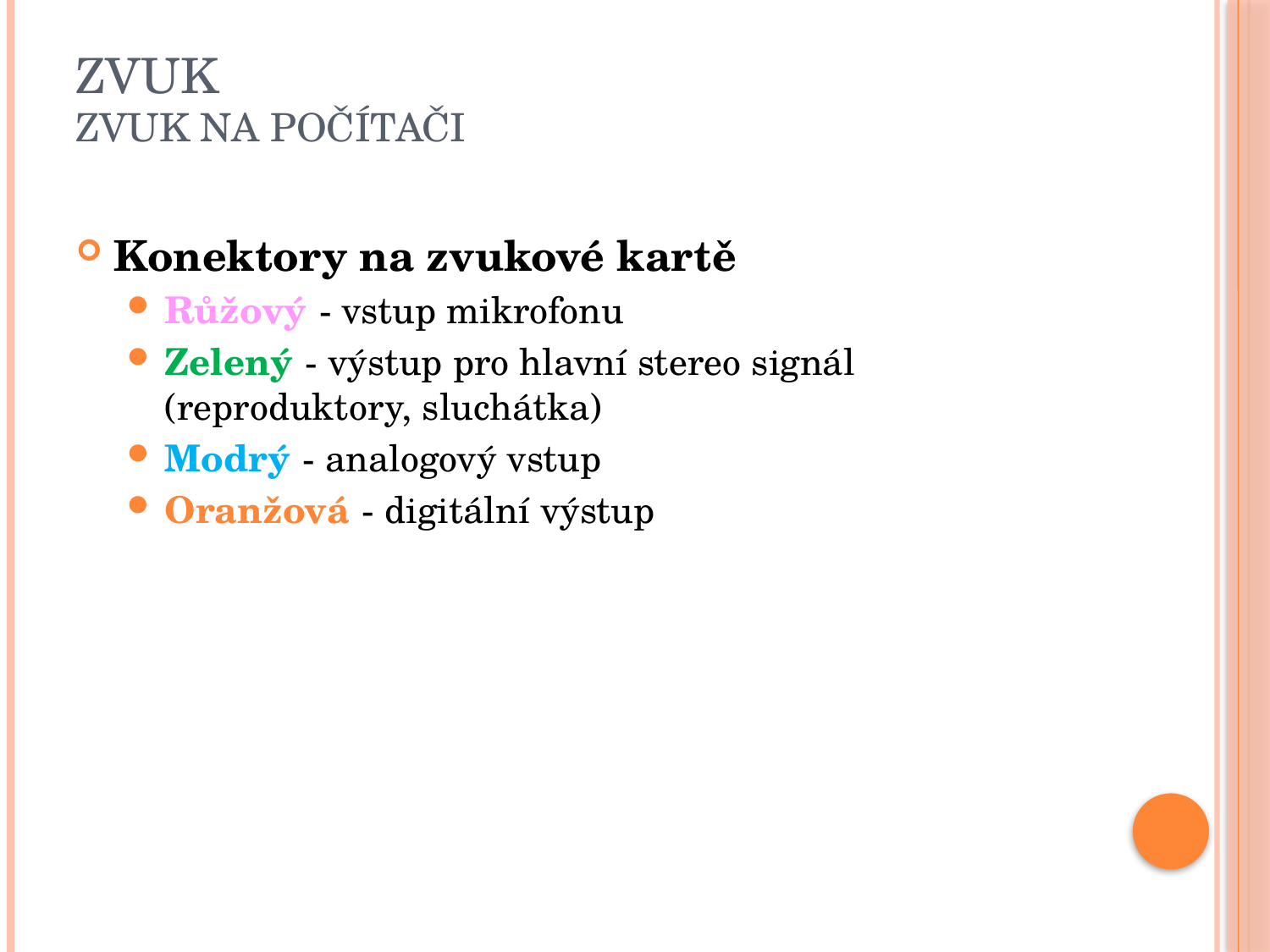

# ZVUK Zvuk na počítači
Konektory na zvukové kartě
Růžový - vstup mikrofonu
Zelený - výstup pro hlavní stereo signál (reproduktory, sluchátka)
Modrý - analogový vstup
Oranžová - digitální výstup